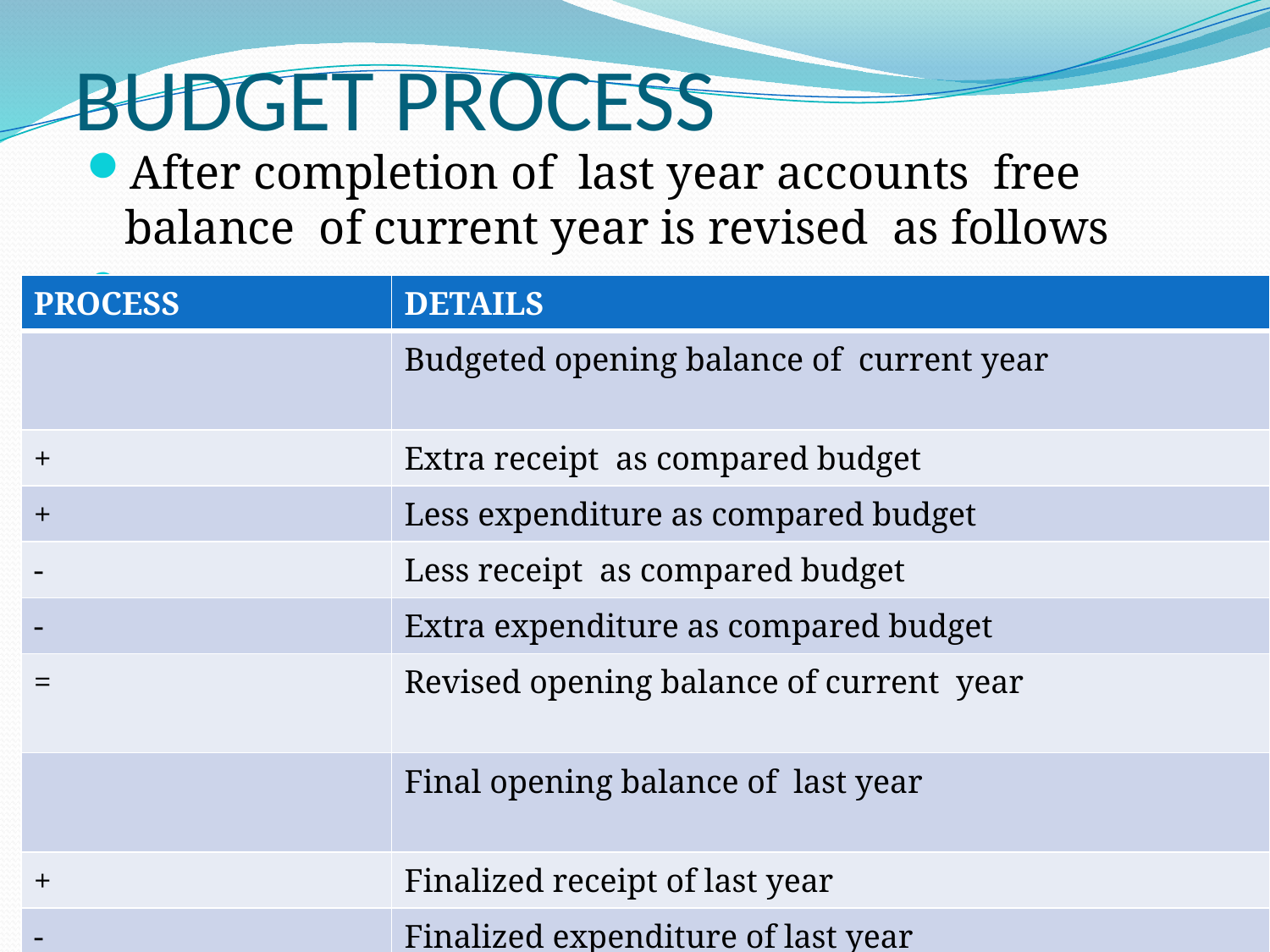

# BUDGET PROCESS
After completion of  last year accounts  free balance  of current year is revised  as follows

| PROCESS | DETAILS |
| --- | --- |
|  | Budgeted opening balance of current year |
| + | Extra receipt as compared budget |
| + | Less expenditure as compared budget |
| - | Less receipt as compared budget |
| - | Extra expenditure as compared budget |
| = | Revised opening balance of current year |
|  | Final opening balance of last year |
| + | Finalized receipt of last year |
| - | Finalized expenditure of last year |
| = | Final closing balance of last year |